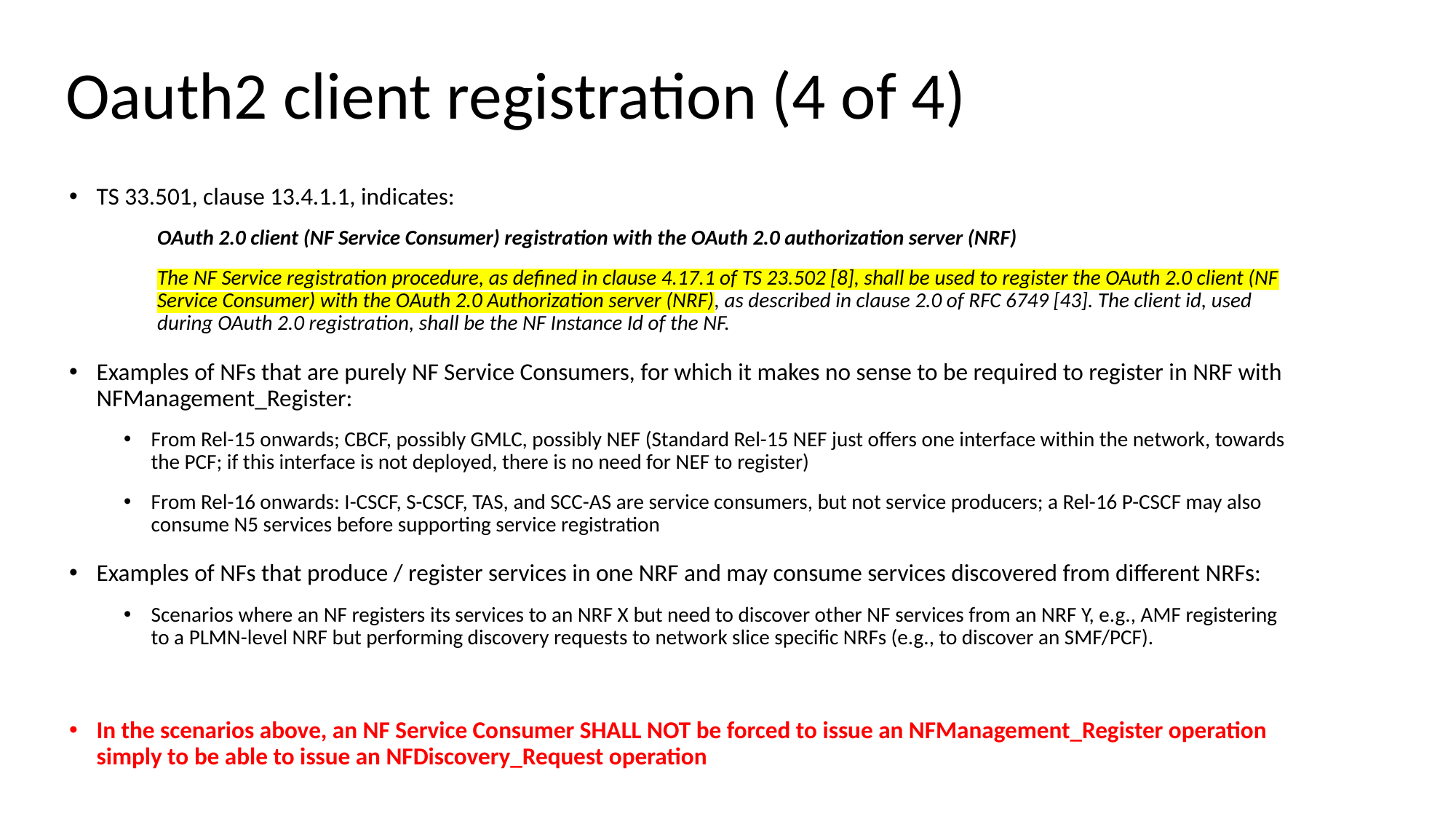

# Oauth2 client registration (4 of 4)
TS 33.501, clause 13.4.1.1, indicates:
OAuth 2.0 client (NF Service Consumer) registration with the OAuth 2.0 authorization server (NRF)
The NF Service registration procedure, as defined in clause 4.17.1 of TS 23.502 [8], shall be used to register the OAuth 2.0 client (NF Service Consumer) with the OAuth 2.0 Authorization server (NRF), as described in clause 2.0 of RFC 6749 [43]. The client id, used during OAuth 2.0 registration, shall be the NF Instance Id of the NF.
Examples of NFs that are purely NF Service Consumers, for which it makes no sense to be required to register in NRF with NFManagement_Register:
From Rel-15 onwards; CBCF, possibly GMLC, possibly NEF (Standard Rel-15 NEF just offers one interface within the network, towards the PCF; if this interface is not deployed, there is no need for NEF to register)
From Rel-16 onwards: I-CSCF, S-CSCF, TAS, and SCC-AS are service consumers, but not service producers; a Rel-16 P-CSCF may also consume N5 services before supporting service registration
Examples of NFs that produce / register services in one NRF and may consume services discovered from different NRFs:
Scenarios where an NF registers its services to an NRF X but need to discover other NF services from an NRF Y, e.g., AMF registering to a PLMN-level NRF but performing discovery requests to network slice specific NRFs (e.g., to discover an SMF/PCF).

In the scenarios above, an NF Service Consumer SHALL NOT be forced to issue an NFManagement_Register operation simply to be able to issue an NFDiscovery_Request operation